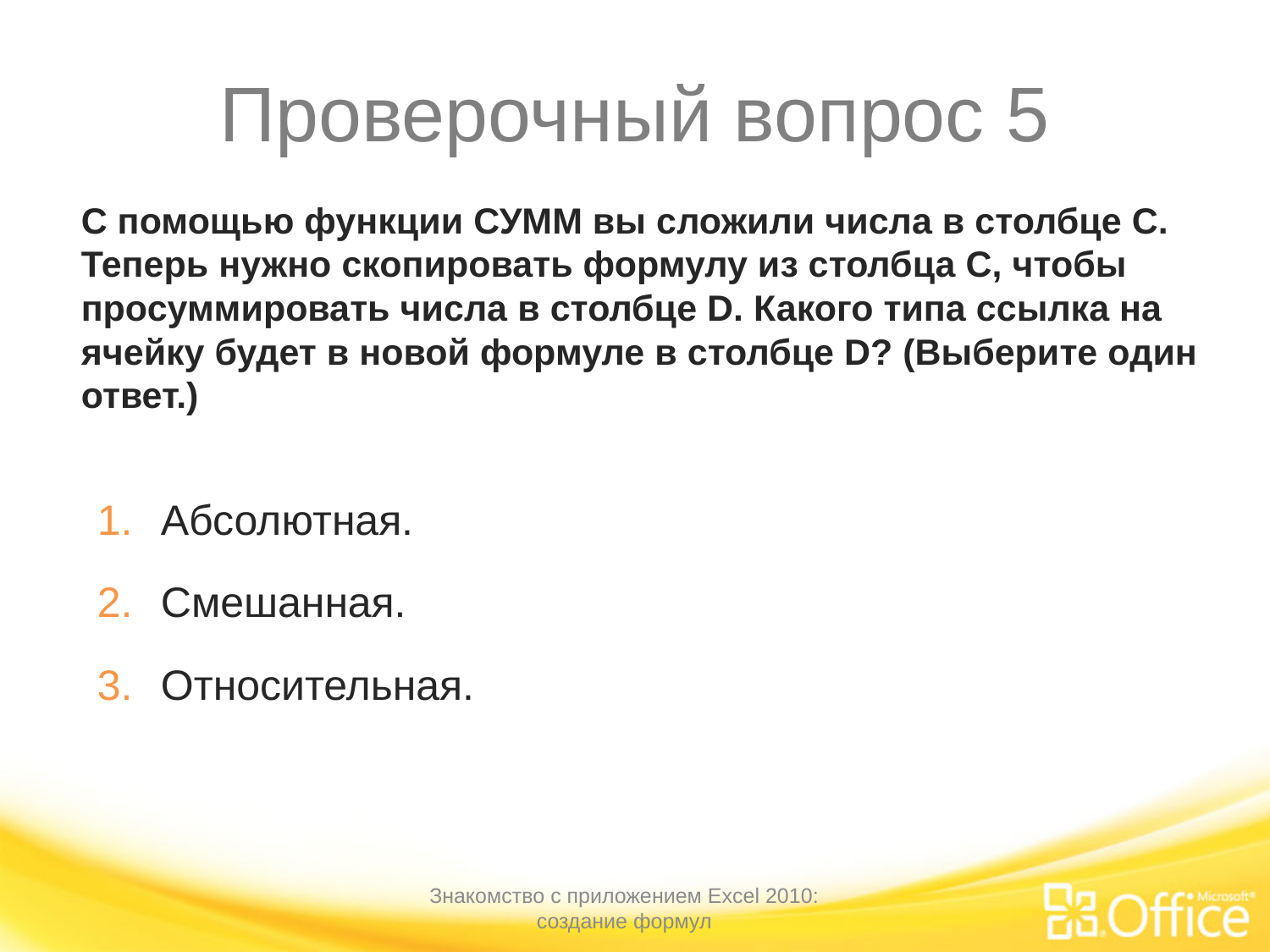

# Проверочный вопрос 5
С помощью функции СУММ вы сложили числа в столбце C. Теперь нужно скопировать формулу из столбца C, чтобы просуммировать числа в столбце D. Какого типа ссылка на ячейку будет в новой формуле в столбце D? (Выберите один ответ.)
Абсолютная.
Смешанная.
Относительная.
Знакомство с приложением Excel 2010: создание формул